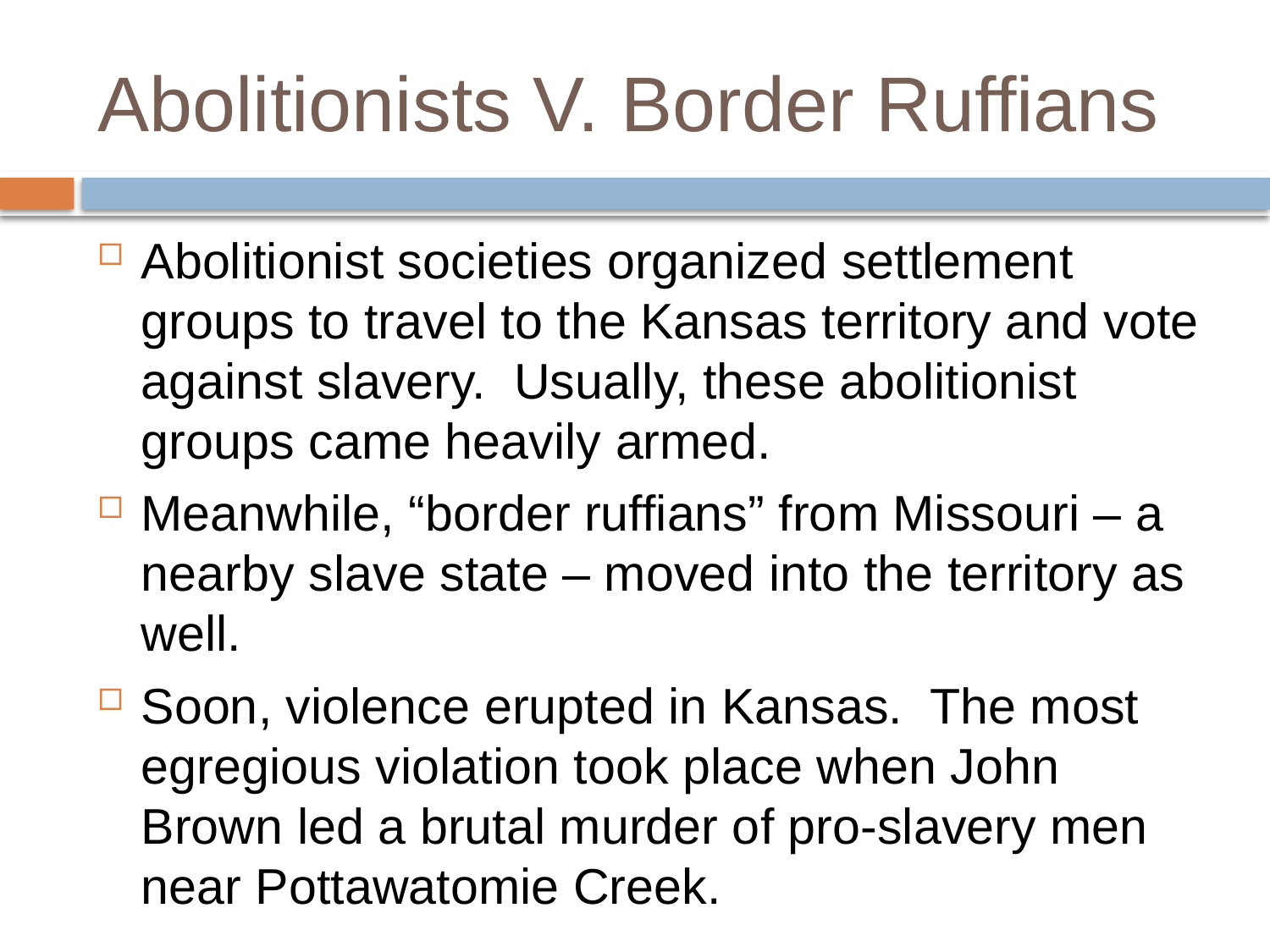

# Abolitionists V. Border Ruffians
Abolitionist societies organized settlement groups to travel to the Kansas territory and vote against slavery.  Usually, these abolitionist groups came heavily armed.
Meanwhile, “border ruffians” from Missouri – a nearby slave state – moved into the territory as well.
Soon, violence erupted in Kansas.  The most egregious violation took place when John Brown led a brutal murder of pro-slavery men near Pottawatomie Creek.